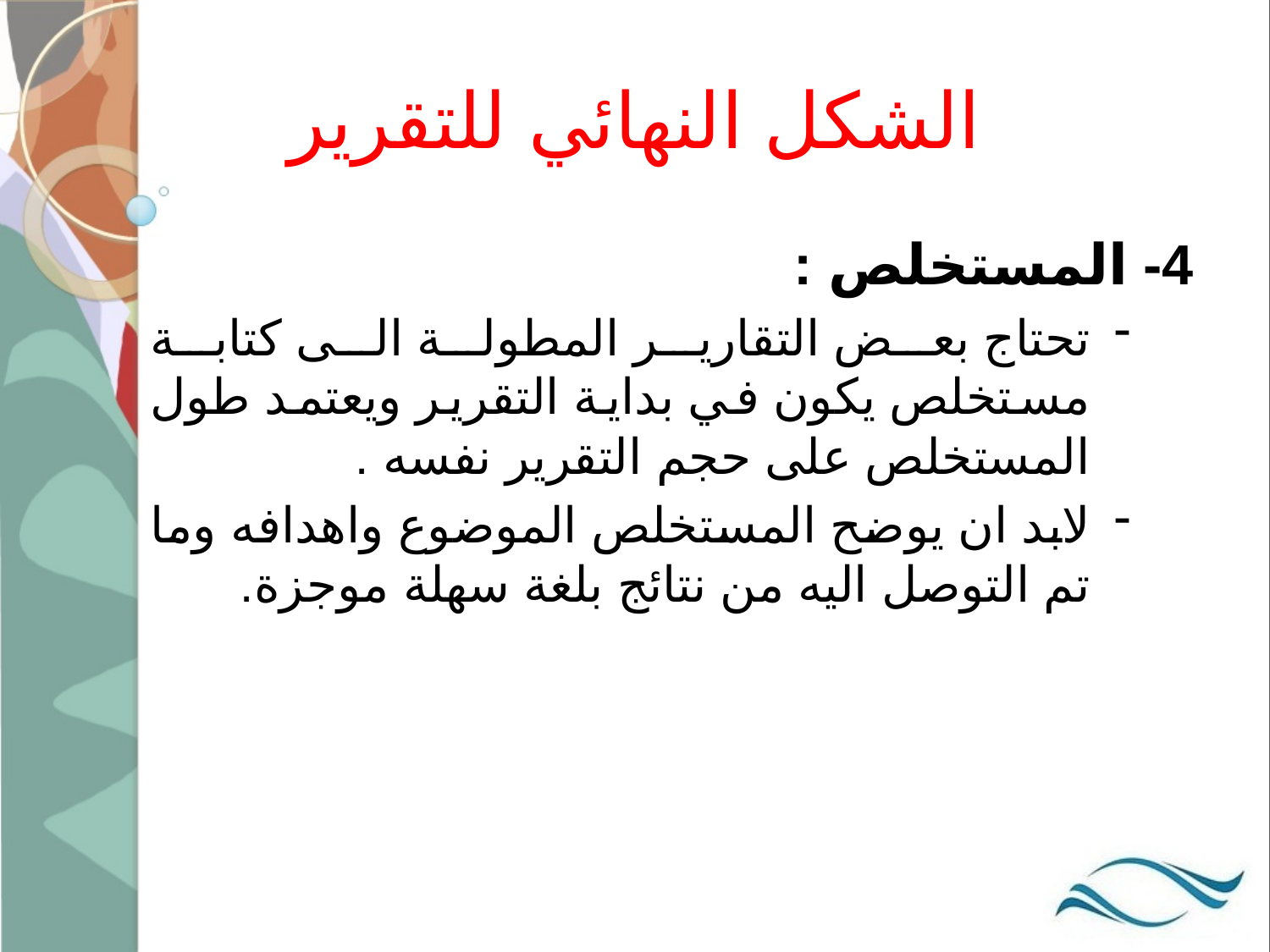

# الشكل النهائي للتقرير
4- المستخلص :
تحتاج بعض التقارير المطولة الى كتابة مستخلص يكون في بداية التقرير ويعتمد طول المستخلص على حجم التقرير نفسه .
لابد ان يوضح المستخلص الموضوع واهدافه وما تم التوصل اليه من نتائج بلغة سهلة موجزة.